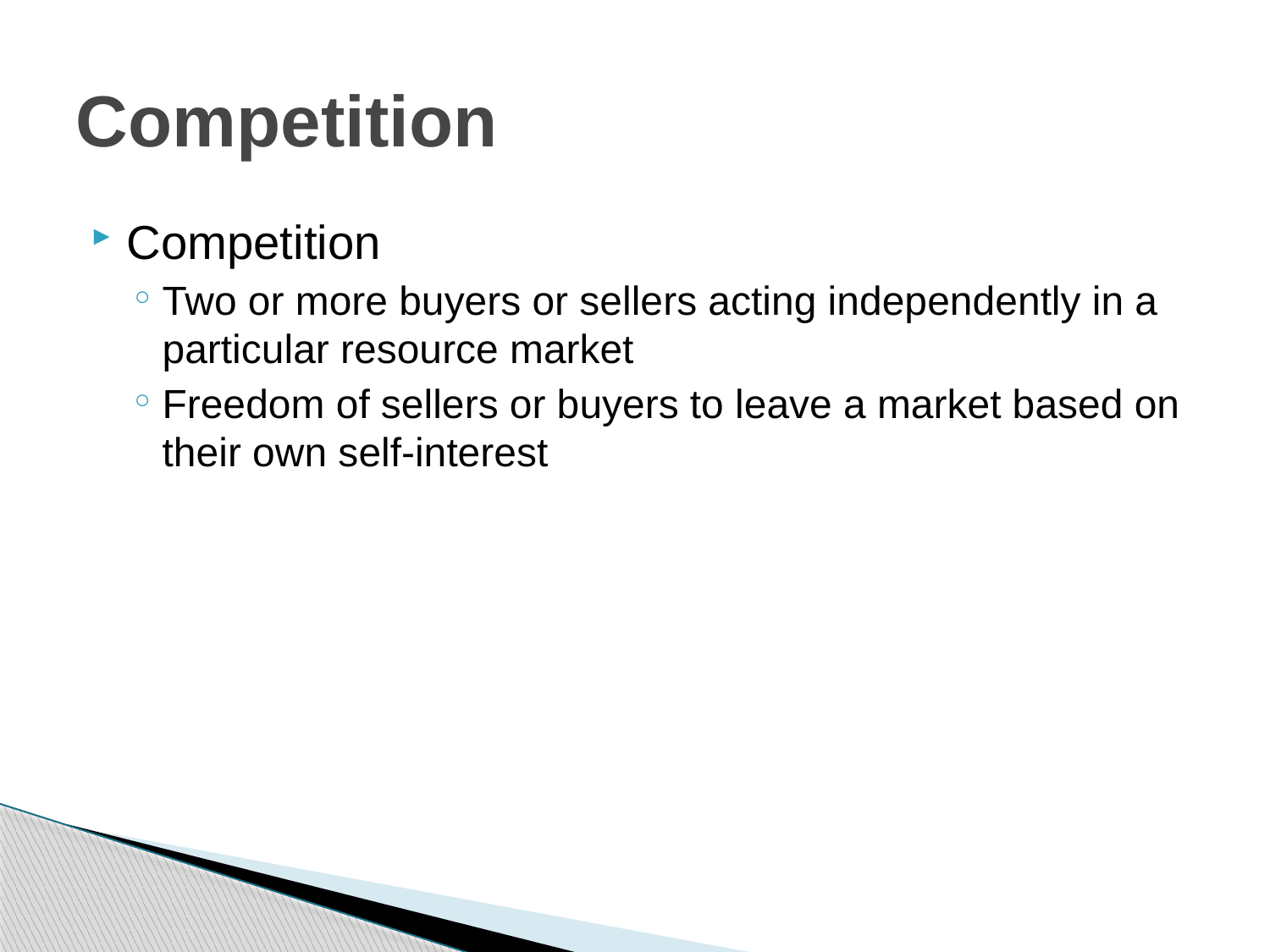

# Competition
Competition
Two or more buyers or sellers acting independently in a particular resource market
Freedom of sellers or buyers to leave a market based on their own self-interest